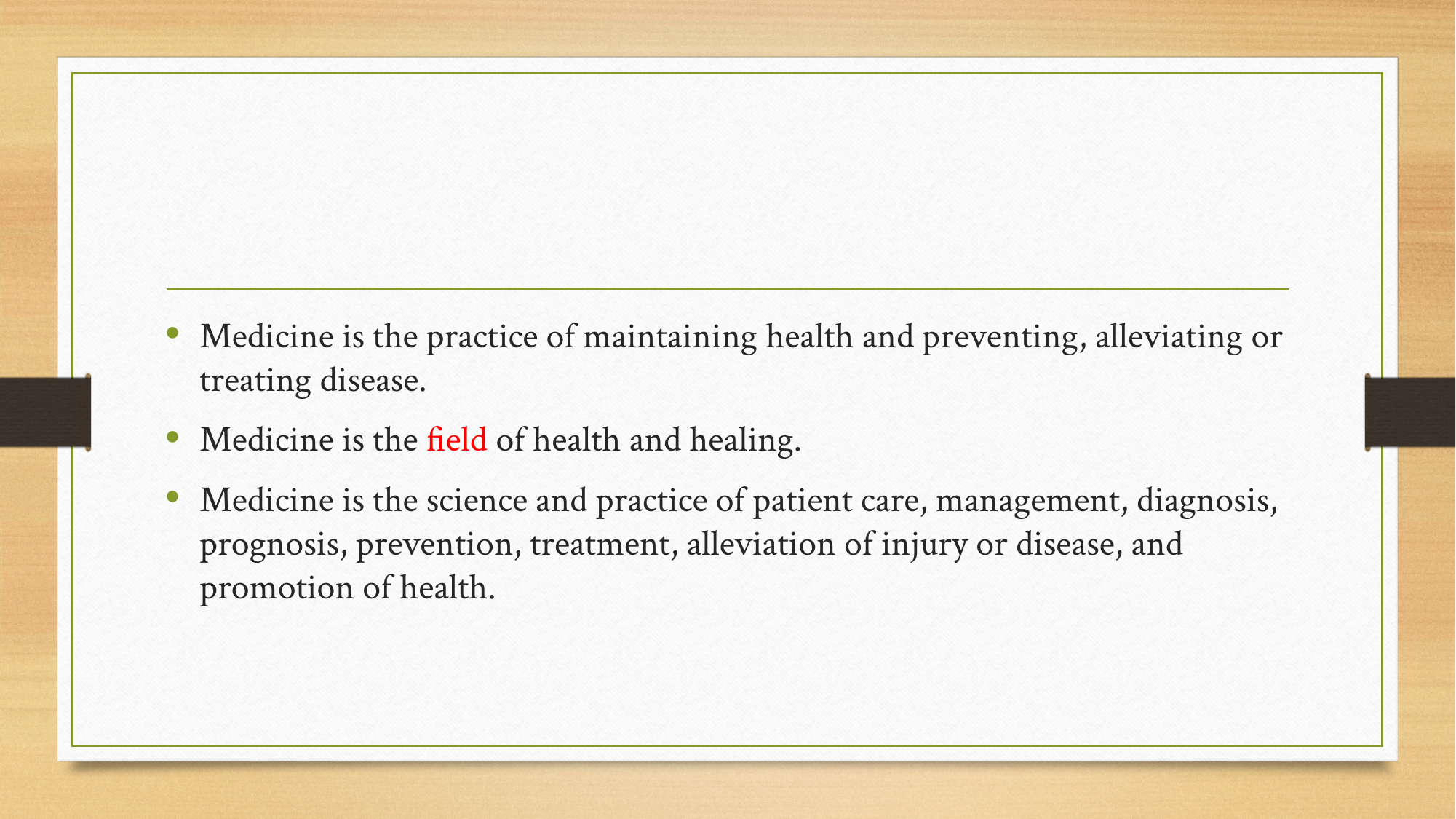

Medicine is the practice of maintaining health and preventing, alleviating or treating disease.
Medicine is the field of health and healing.
Medicine is the science and practice of patient care, management, diagnosis, prognosis, prevention, treatment, alleviation of injury or disease, and promotion of health.